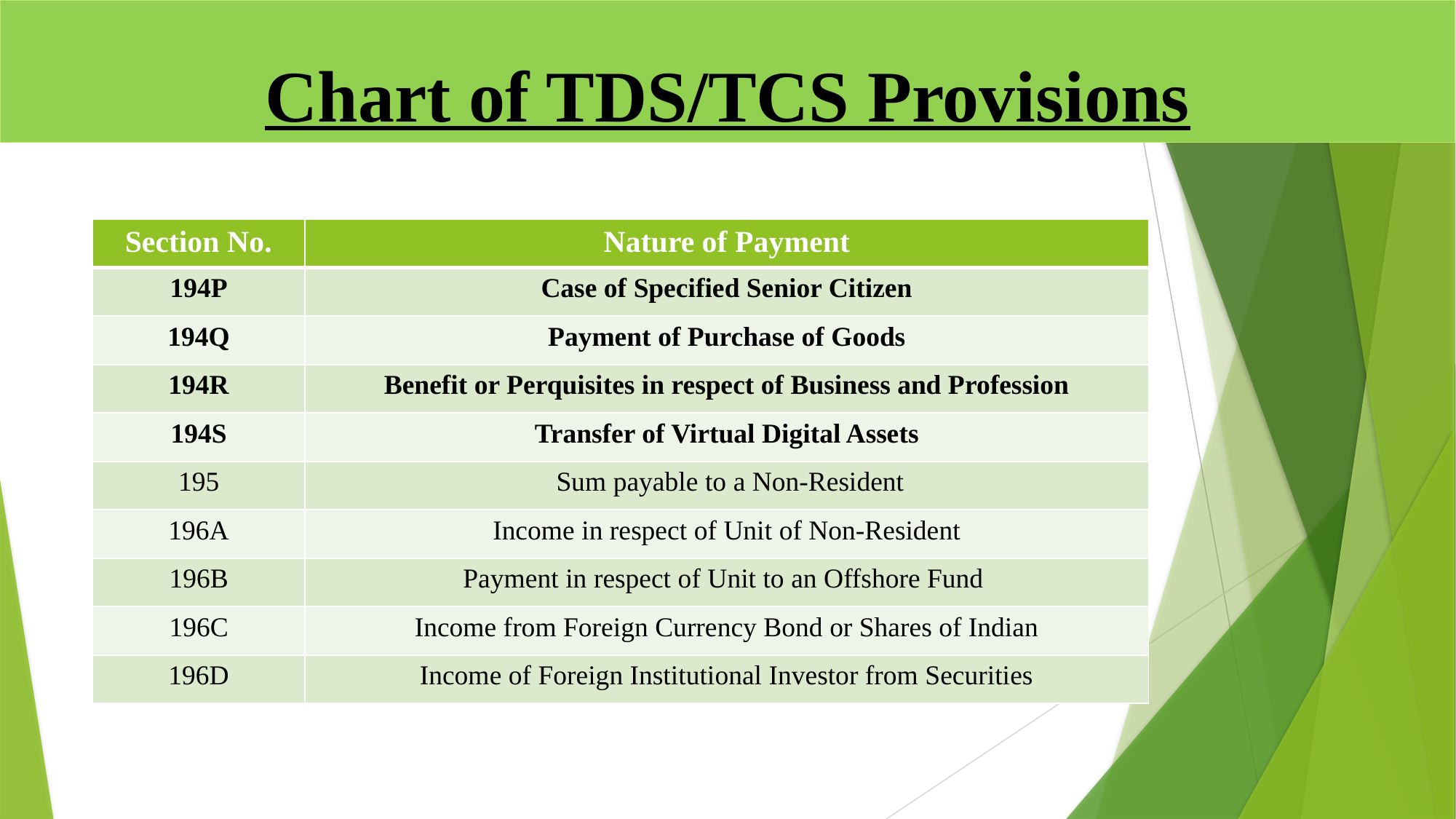

# Chart of TDS/TCS Provisions
| Section No. | Nature of Payment |
| --- | --- |
| 194P | Case of Specified Senior Citizen |
| 194Q | Payment of Purchase of Goods |
| 194R | Benefit or Perquisites in respect of Business and Profession |
| 194S | Transfer of Virtual Digital Assets |
| 195 | Sum payable to a Non-Resident |
| 196A | Income in respect of Unit of Non-Resident |
| 196B | Payment in respect of Unit to an Offshore Fund |
| 196C | Income from Foreign Currency Bond or Shares of Indian |
| 196D | Income of Foreign Institutional Investor from Securities |